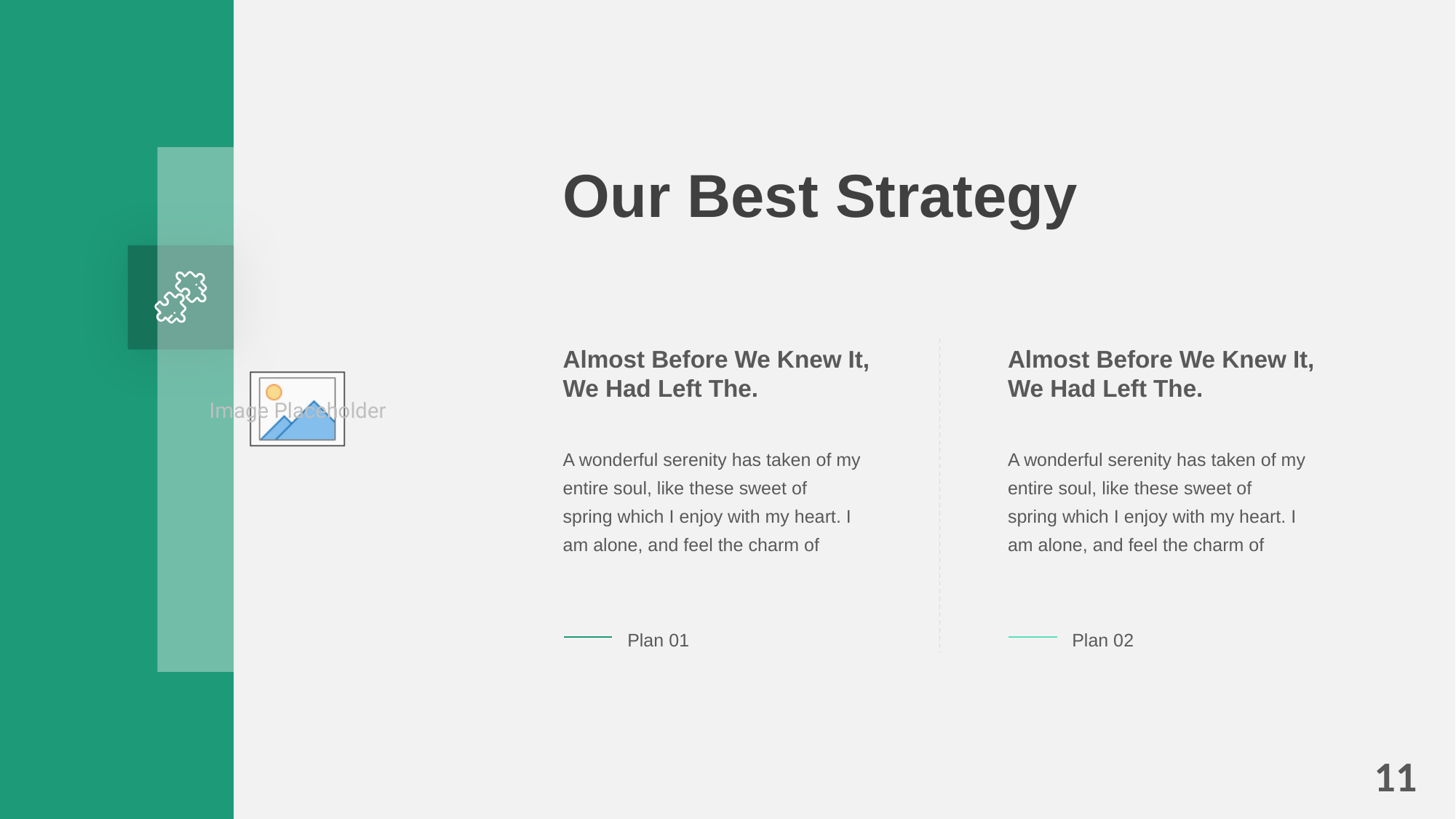

Our Best Strategy

Almost Before We Knew It, We Had Left The.
A wonderful serenity has taken of my entire soul, like these sweet of
spring which I enjoy with my heart. I am alone, and feel the charm of
Almost Before We Knew It, We Had Left The.
A wonderful serenity has taken of my entire soul, like these sweet of
spring which I enjoy with my heart. I am alone, and feel the charm of
Plan 01
Plan 02